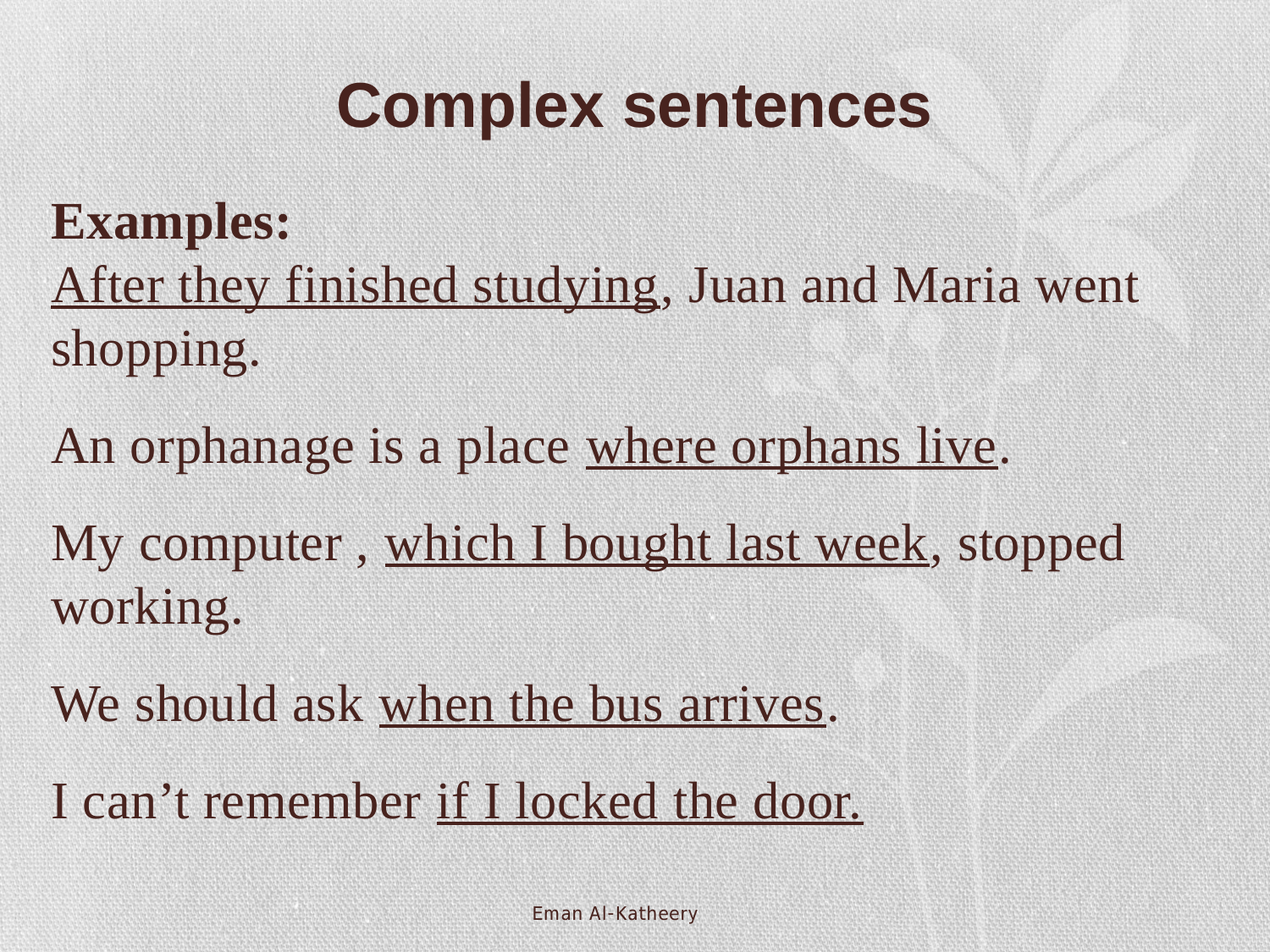

# Complex sentences
Examples:
After they finished studying, Juan and Maria went shopping.

An orphanage is a place where orphans live.

My computer , which I bought last week, stopped working.

We should ask when the bus arrives.

I can’t remember if I locked the door.
Eman Al-Katheery